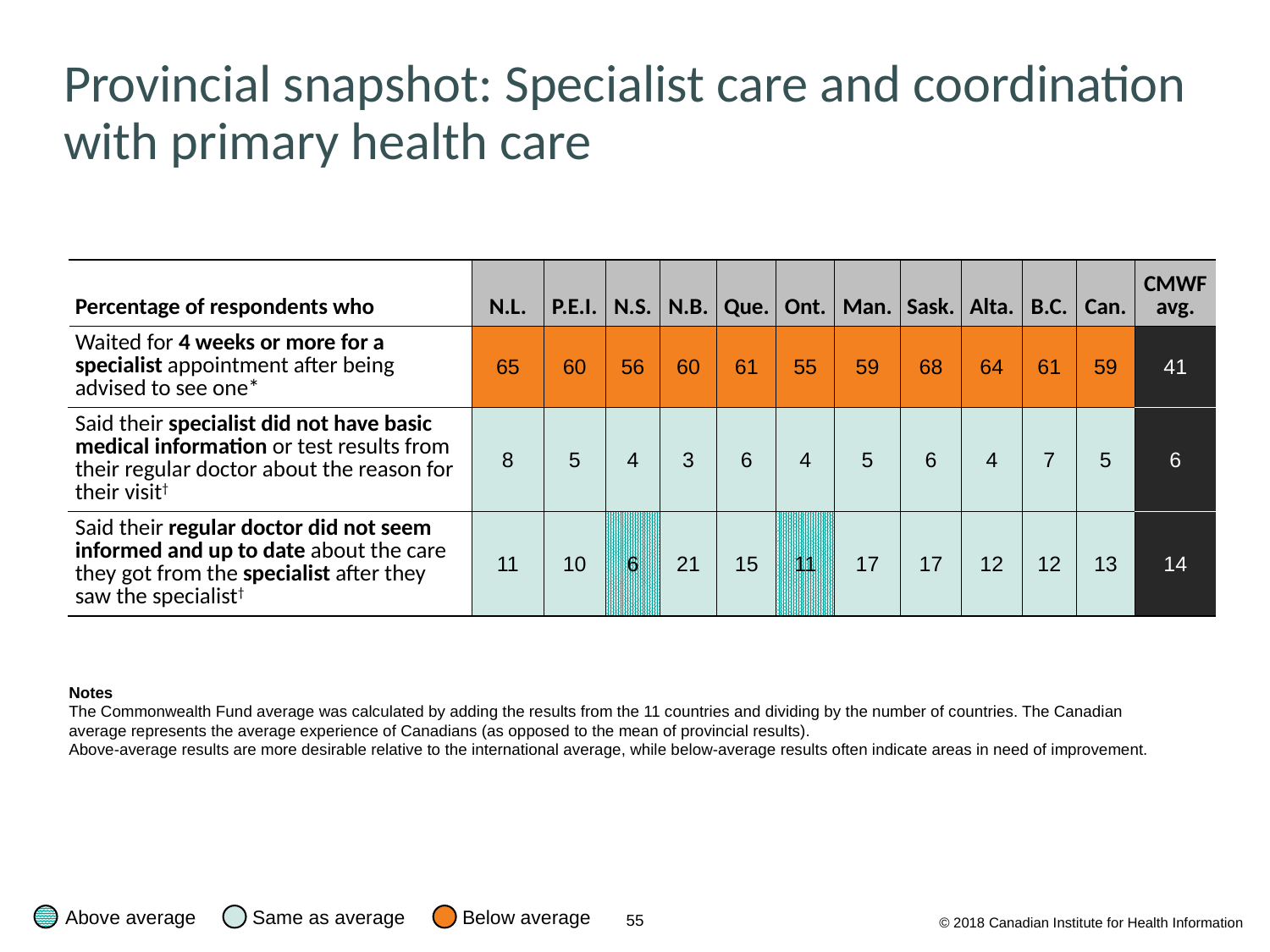

# Provincial snapshot: Specialist care and coordination with primary health care
| Percentage of respondents who | N.L. | P.E.I. | N.S. | N.B. | Que. | Ont. | Man. | Sask. | Alta. | B.C. | Can. | CMWF avg. |
| --- | --- | --- | --- | --- | --- | --- | --- | --- | --- | --- | --- | --- |
| Waited for 4 weeks or more for a specialist appointment after being advised to see one\* | 65 | 60 | 56 | 60 | 61 | 55 | 59 | 68 | 64 | 61 | 59 | 41 |
| Said their specialist did not have basic medical information or test results from their regular doctor about the reason for their visit† | 8 | 5 | 4 | 3 | 6 | 4 | 5 | 6 | 4 | 7 | 5 | 6 |
| Said their regular doctor did not seem informed and up to date about the care they got from the specialist after they saw the specialist† | 11 | 10 | 6 | 21 | 15 | 11 | 17 | 17 | 12 | 12 | 13 | 14 |
Notes
The Commonwealth Fund average was calculated by adding the results from the 11 countries and dividing by the number of countries. The Canadian average represents the average experience of Canadians (as opposed to the mean of provincial results).
Above-average results are more desirable relative to the international average, while below-average results often indicate areas in need of improvement.
Below average

Above average

Same as average

© 2018 Canadian Institute for Health Information
55